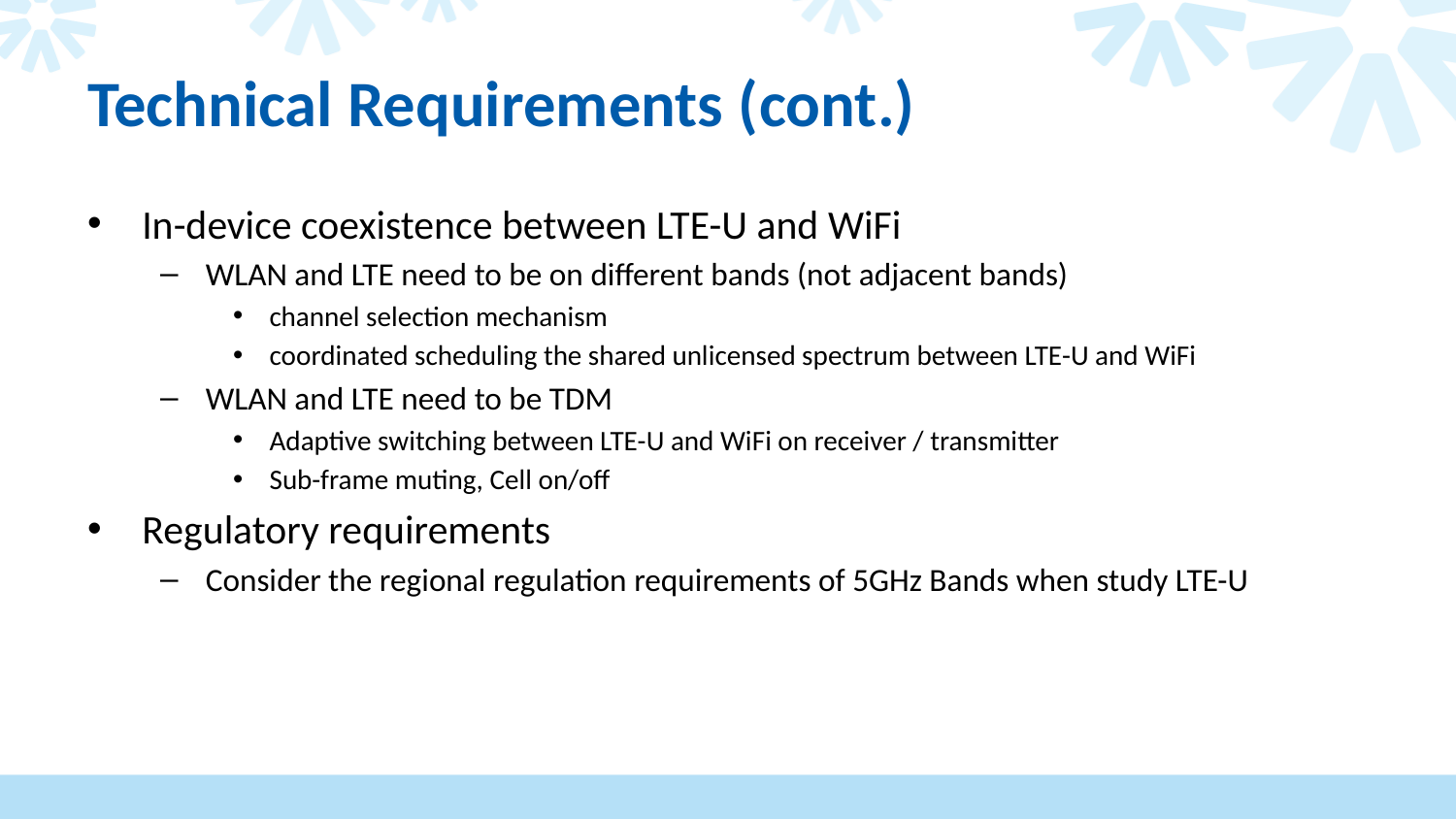

# Technical Requirements (cont.)
In-device coexistence between LTE-U and WiFi
WLAN and LTE need to be on different bands (not adjacent bands)
channel selection mechanism
coordinated scheduling the shared unlicensed spectrum between LTE-U and WiFi
WLAN and LTE need to be TDM
Adaptive switching between LTE-U and WiFi on receiver / transmitter
Sub-frame muting, Cell on/off
Regulatory requirements
Consider the regional regulation requirements of 5GHz Bands when study LTE-U